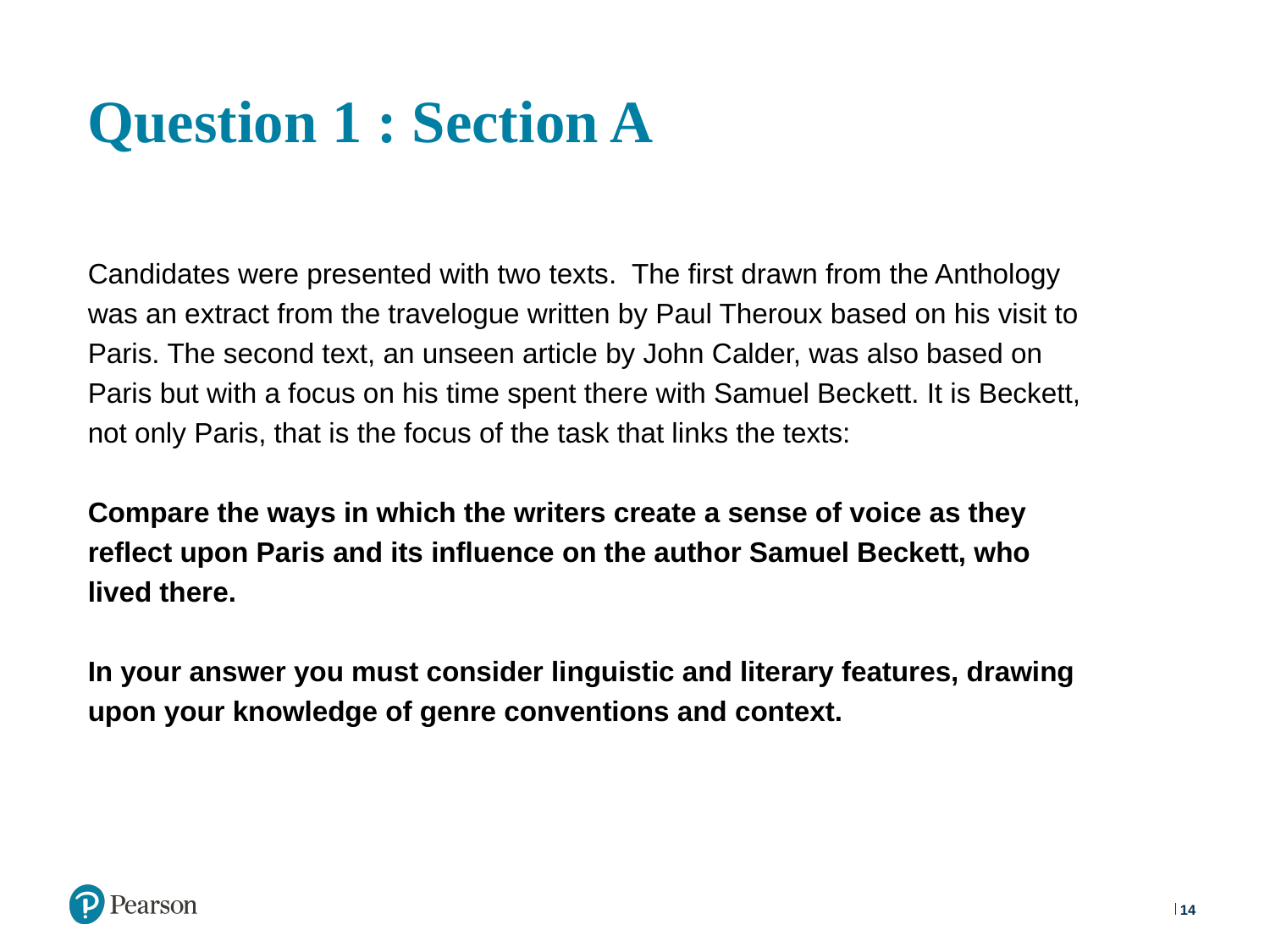

# Question 1 : Section A
Candidates were presented with two texts.  The first drawn from the Anthology was an extract from the travelogue written by Paul Theroux based on his visit to Paris. The second text, an unseen article by John Calder, was also based on Paris but with a focus on his time spent there with Samuel Beckett. It is Beckett, not only Paris, that is the focus of the task that links the texts:

Compare the ways in which the writers create a sense of voice as they reflect upon Paris and its influence on the author Samuel Beckett, who lived there.

In your answer you must consider linguistic and literary features, drawing upon your knowledge of genre conventions and context.

14